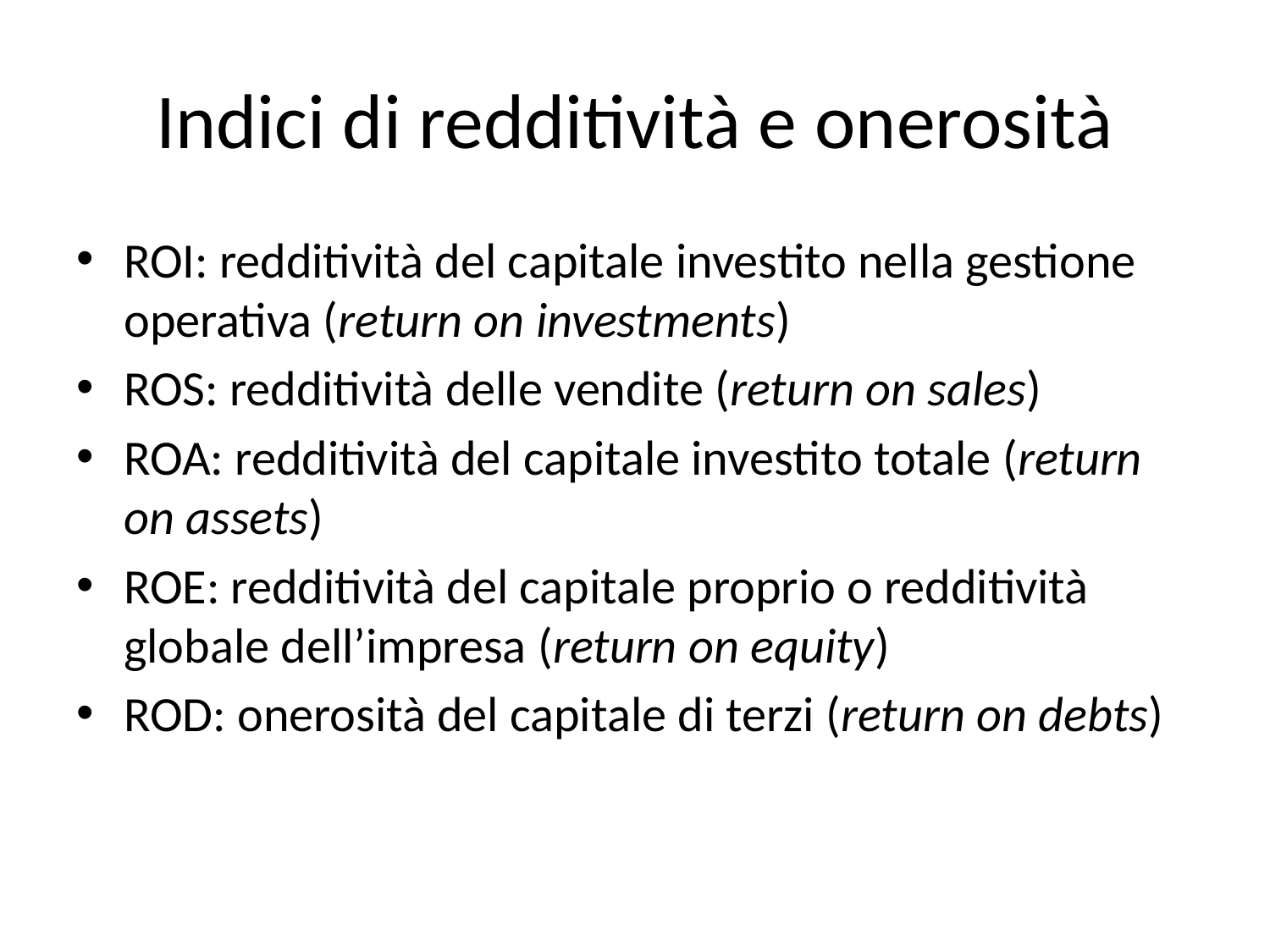

# Indici di redditività e onerosità
ROI: redditività del capitale investito nella gestione operativa (return on investments)
ROS: redditività delle vendite (return on sales)
ROA: redditività del capitale investito totale (return on assets)
ROE: redditività del capitale proprio o redditività globale dell’impresa (return on equity)
ROD: onerosità del capitale di terzi (return on debts)